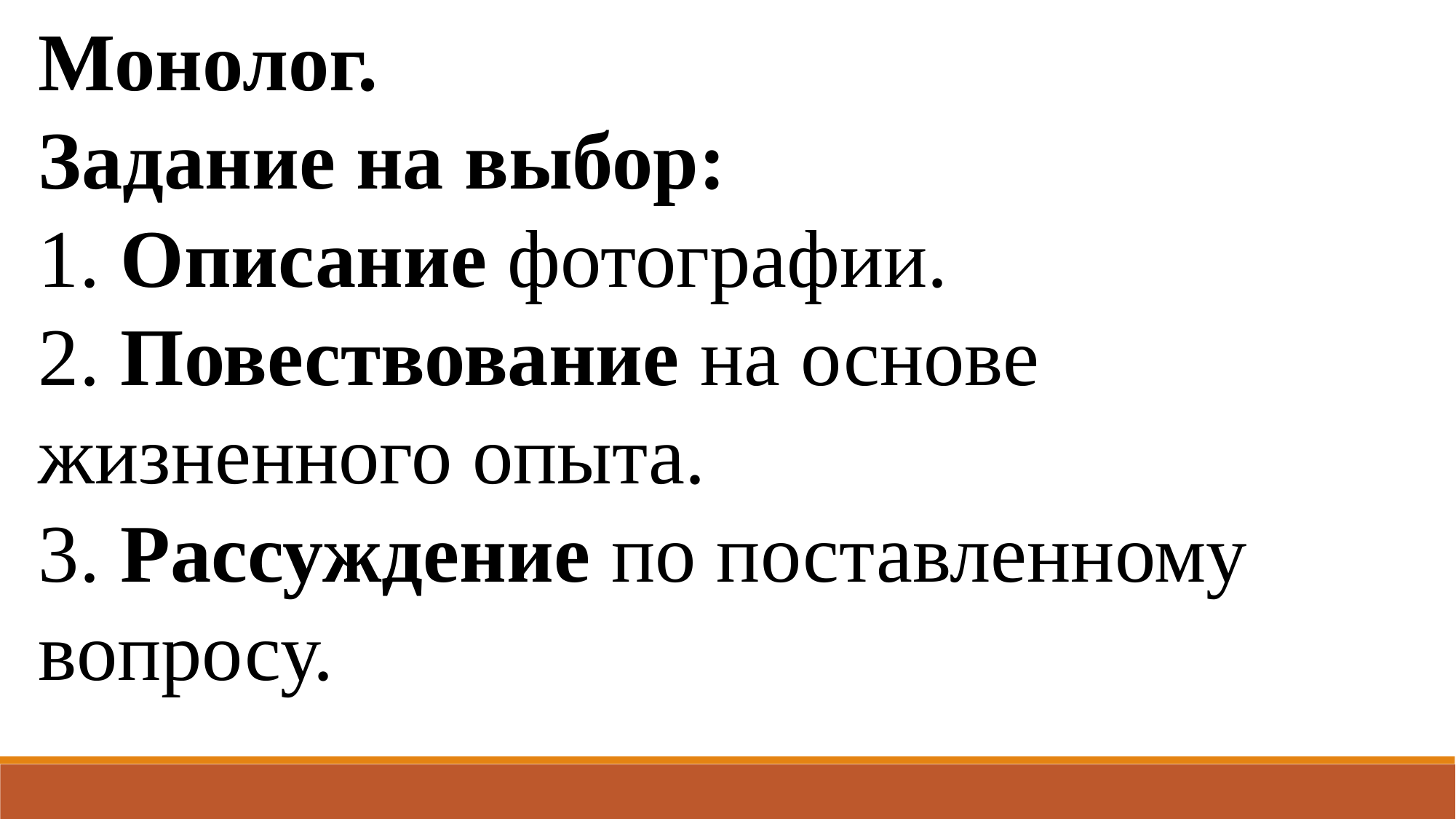

Монолог.
Задание на выбор:
1. Описание фотографии.
2. Повествование на основе жизненного опыта.
3. Рассуждение по поставленному вопросу.